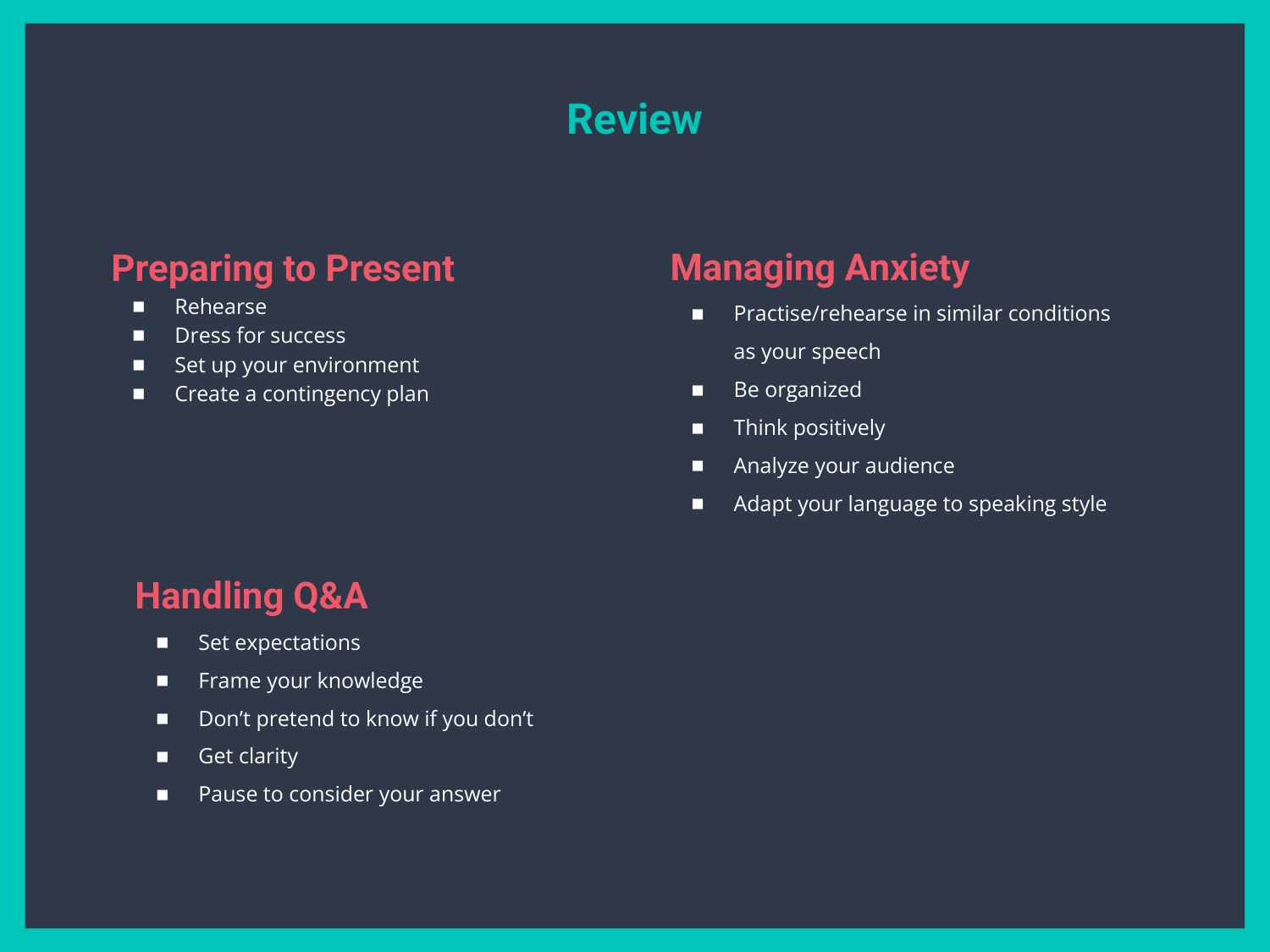

Review
Managing Anxiety
Practise/rehearse in similar conditions as your speech
Be organized
Think positively
Analyze your audience
Adapt your language to speaking style
Preparing to Present
Rehearse
Dress for success
Set up your environment
Create a contingency plan
Handling Q&A
Set expectations
Frame your knowledge
Don’t pretend to know if you don’t
Get clarity
Pause to consider your answer